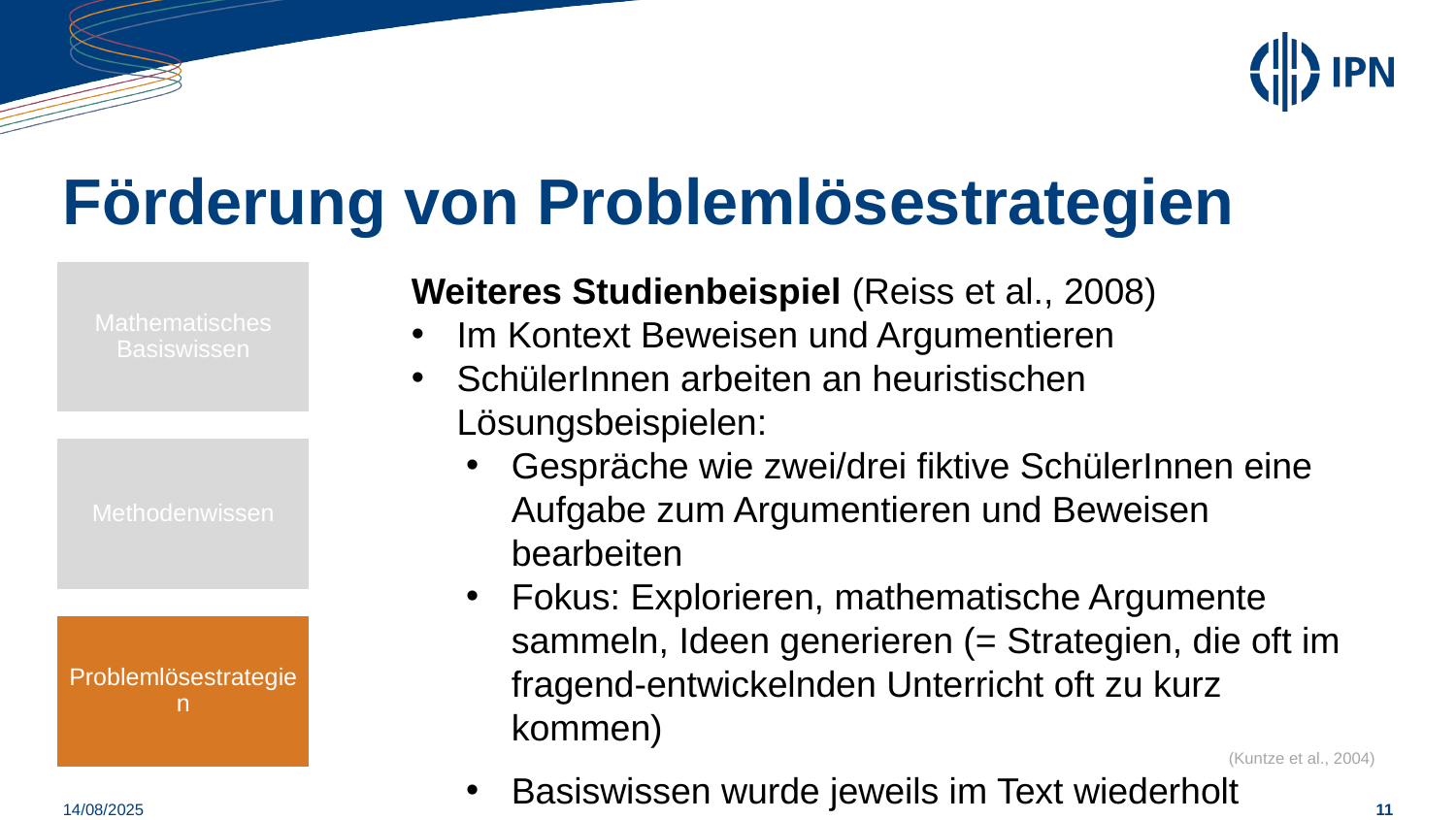

# Förderung von Problemlösestrategien
Weiteres Studienbeispiel (Reiss et al., 2008)
Im Kontext Beweisen und Argumentieren
SchülerInnen arbeiten an heuristischen Lösungsbeispielen:
Gespräche wie zwei/drei fiktive SchülerInnen eine Aufgabe zum Argumentieren und Beweisen bearbeiten
Fokus: Explorieren, mathematische Argumente sammeln, Ideen generieren (= Strategien, die oft im fragend-entwickelnden Unterricht oft zu kurz kommen)
(Kuntze et al., 2004)
Basiswissen wurde jeweils im Text wiederholt
Lückentexte erforderten das Mit-Denken der Lernenden
Wirksamkeit insbesondere bei Leistungsschwachen
Mathematisches Basiswissen
Methodenwissen
Problemlösestrategien
14/08/2025

11